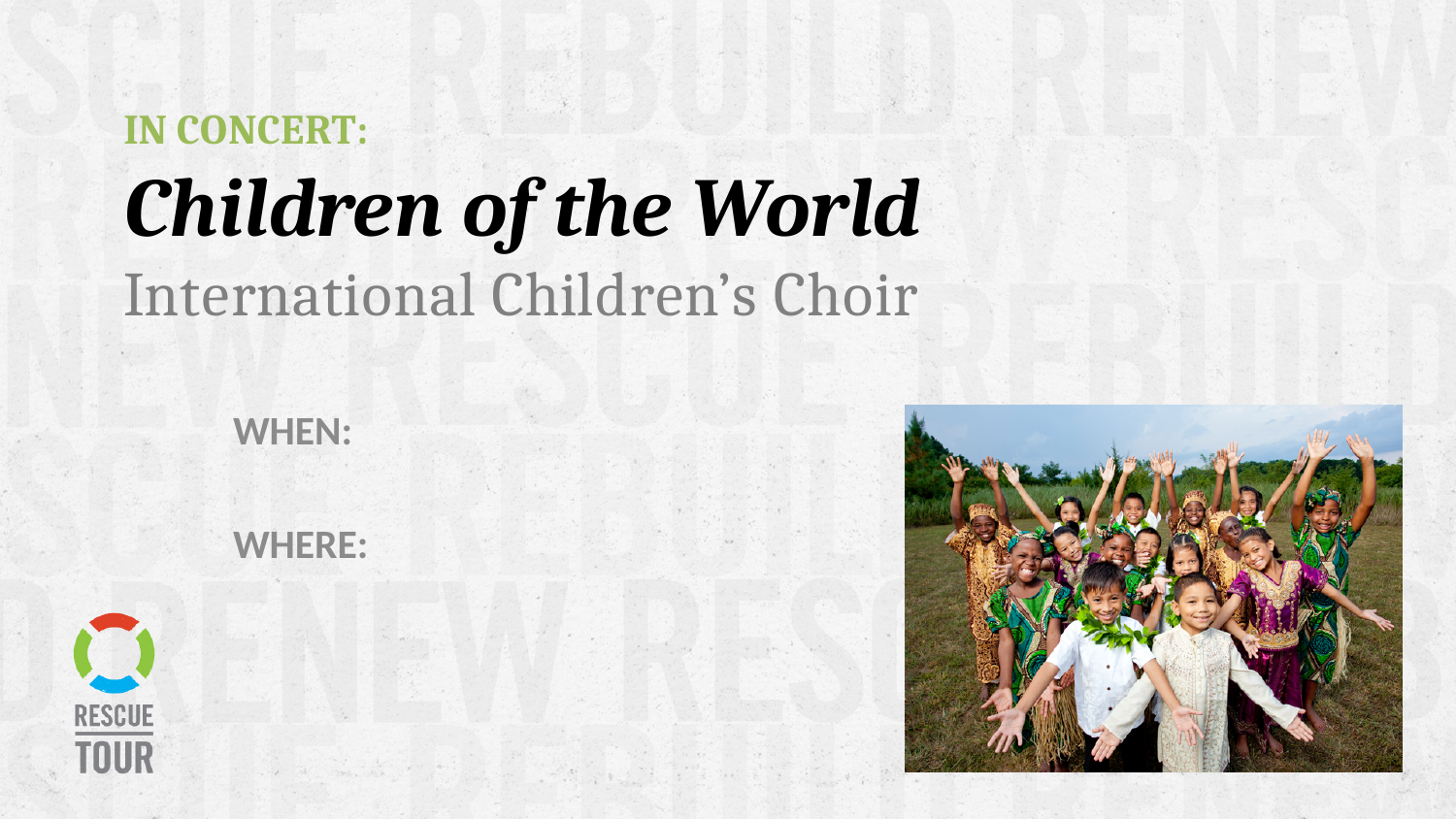

# IN CONCERT: Children of the World International Children’s Choir
When:

Where: